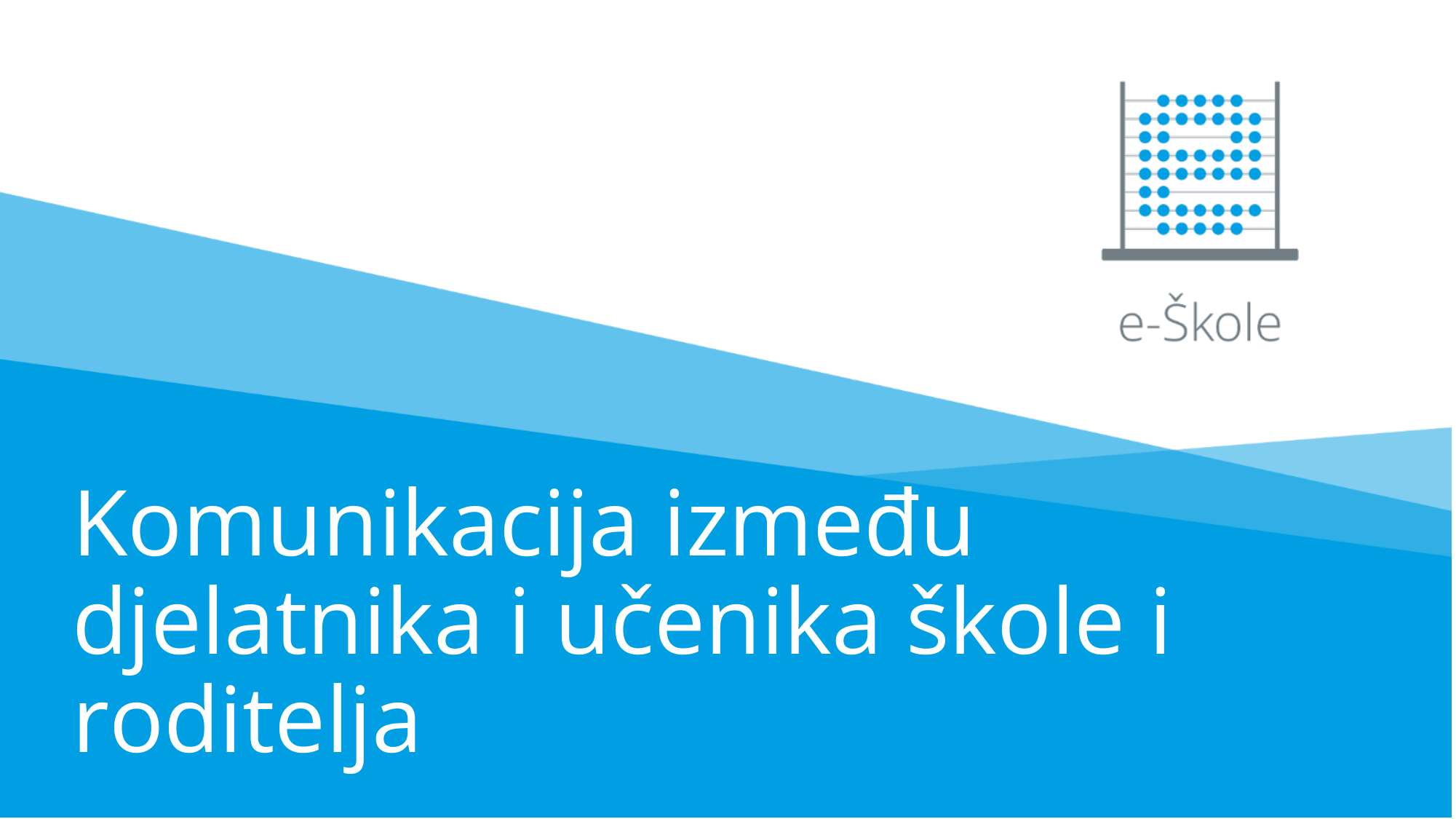

# Komunikacija između djelatnika i učenika škole i roditelja